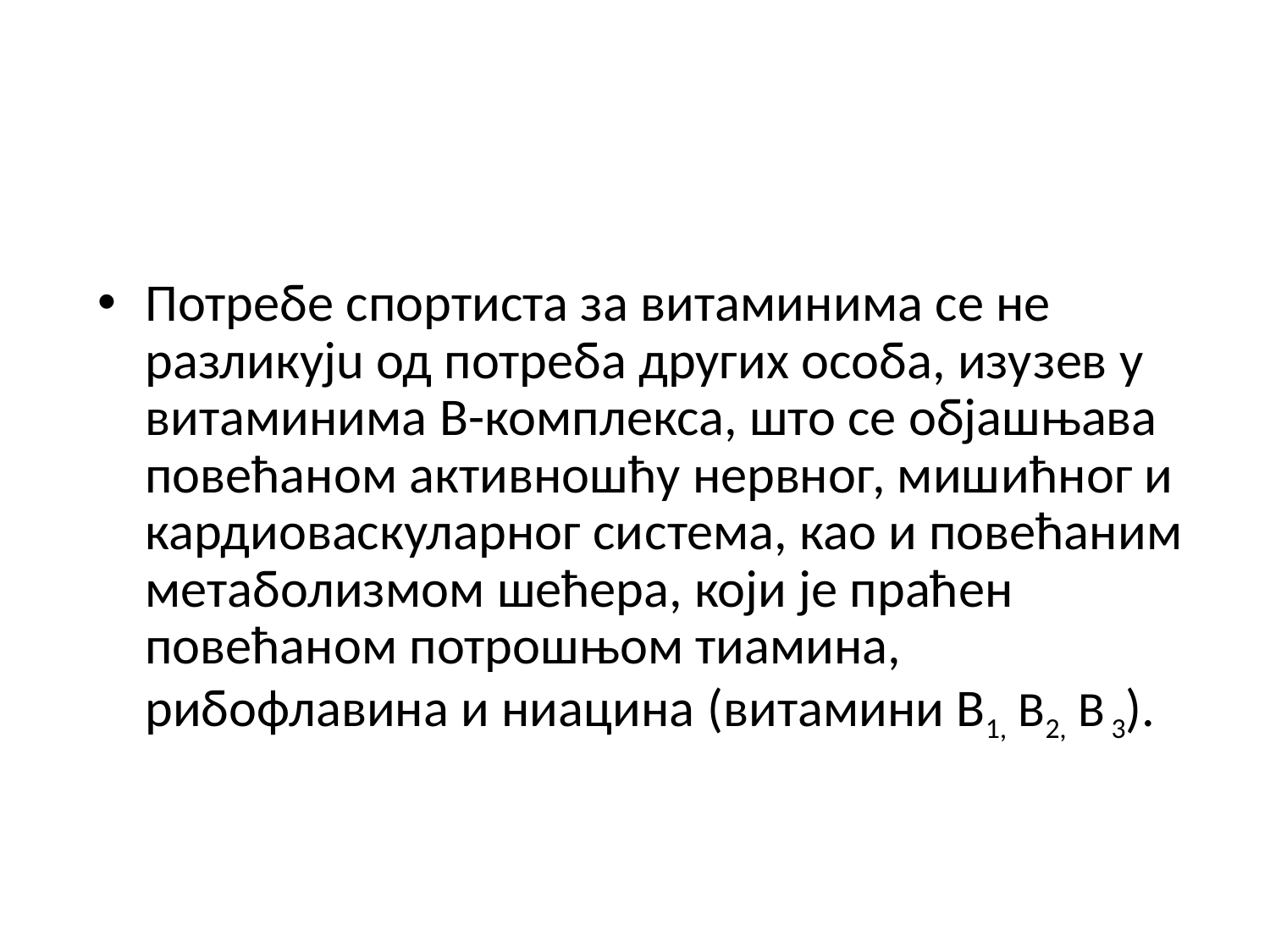

Потребe спортиста за витаминима се не разликујu од потреба других осoба, изузев у витаминима B-комплекса, што се објашњавa повећаном активношћу нервног, мишићног и кардиоваскуларног система, као и повећаним метаболизмом шећeра, који је праћен повећаном потрошњом тиамина, рибофлавина и ниацина (витамини В1, В2, В 3).